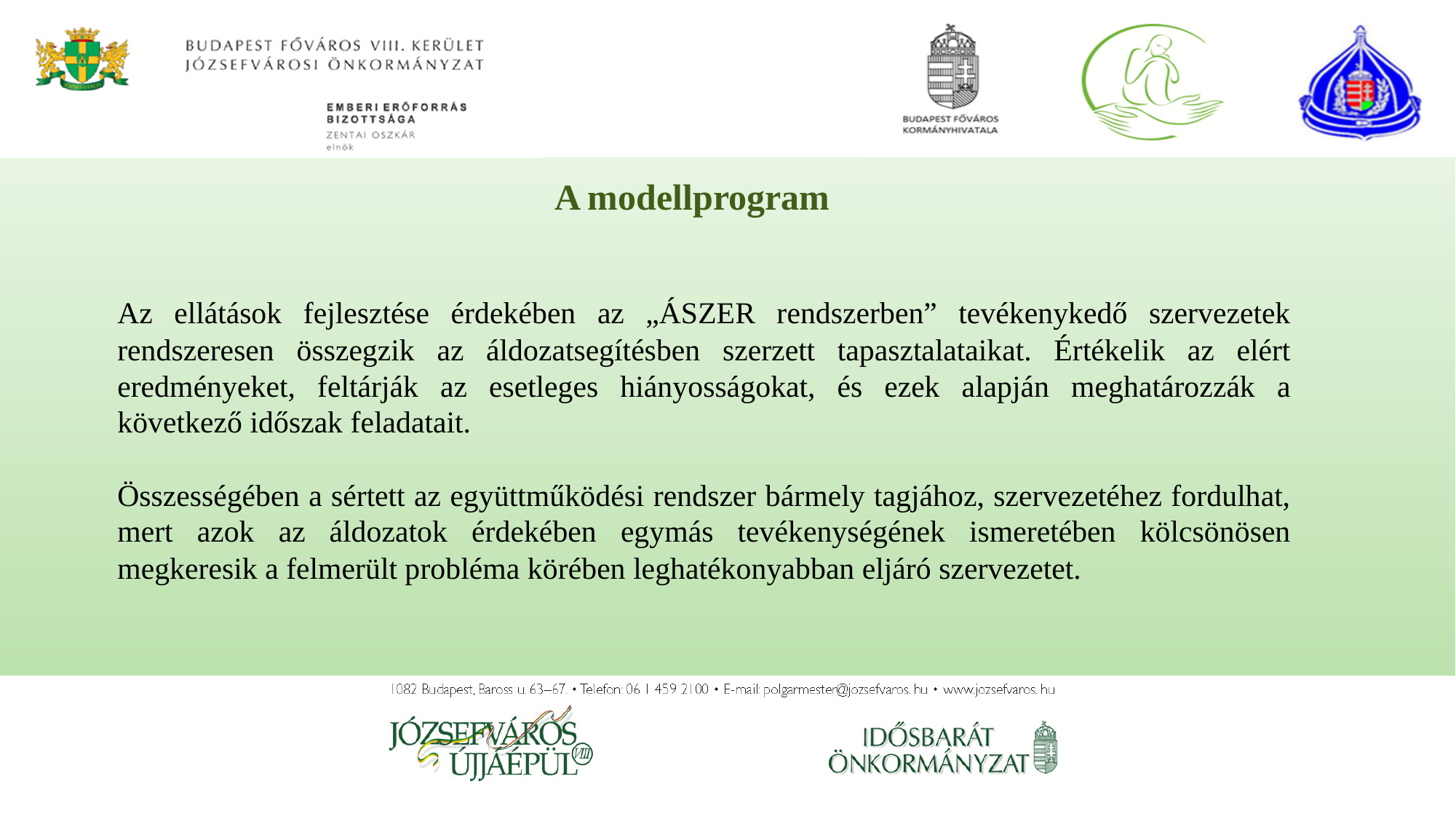

A modellprogram
Az ellátások fejlesztése érdekében az „ÁSZER rendszerben” tevékenykedő szervezetek rendszeresen összegzik az áldozatsegítésben szerzett tapasztalataikat. Értékelik az elért eredményeket, feltárják az esetleges hiányosságokat, és ezek alapján meghatározzák a következő időszak feladatait.

Összességében a sértett az együttműködési rendszer bármely tagjához, szervezetéhez fordulhat, mert azok az áldozatok érdekében egymás tevékenységének ismeretében kölcsönösen megkeresik a felmerült probléma körében leghatékonyabban eljáró szervezetet.